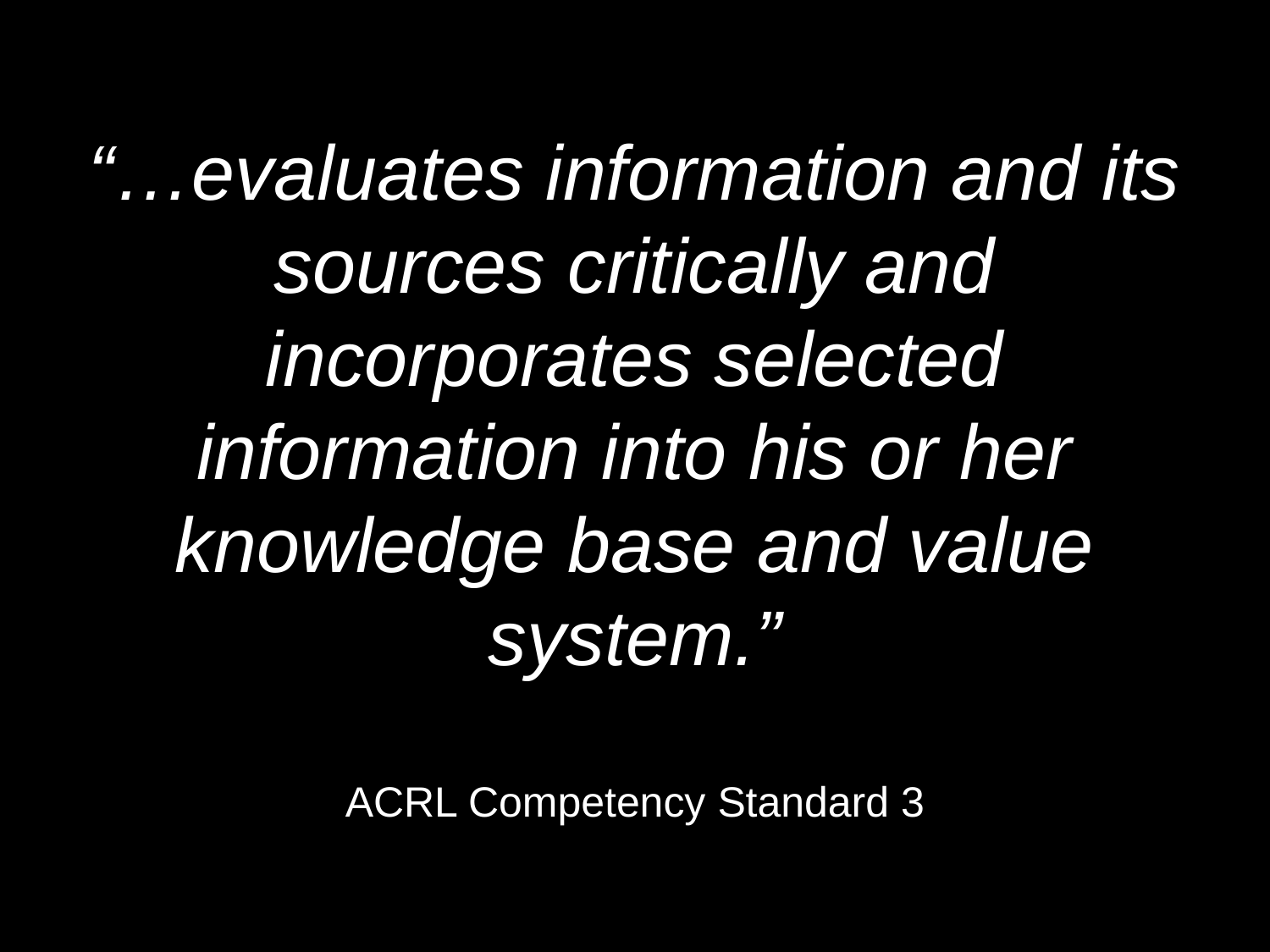

# “…evaluates information and its sources critically and incorporates selected information into his or her knowledge base and value system.” ACRL Competency Standard 3